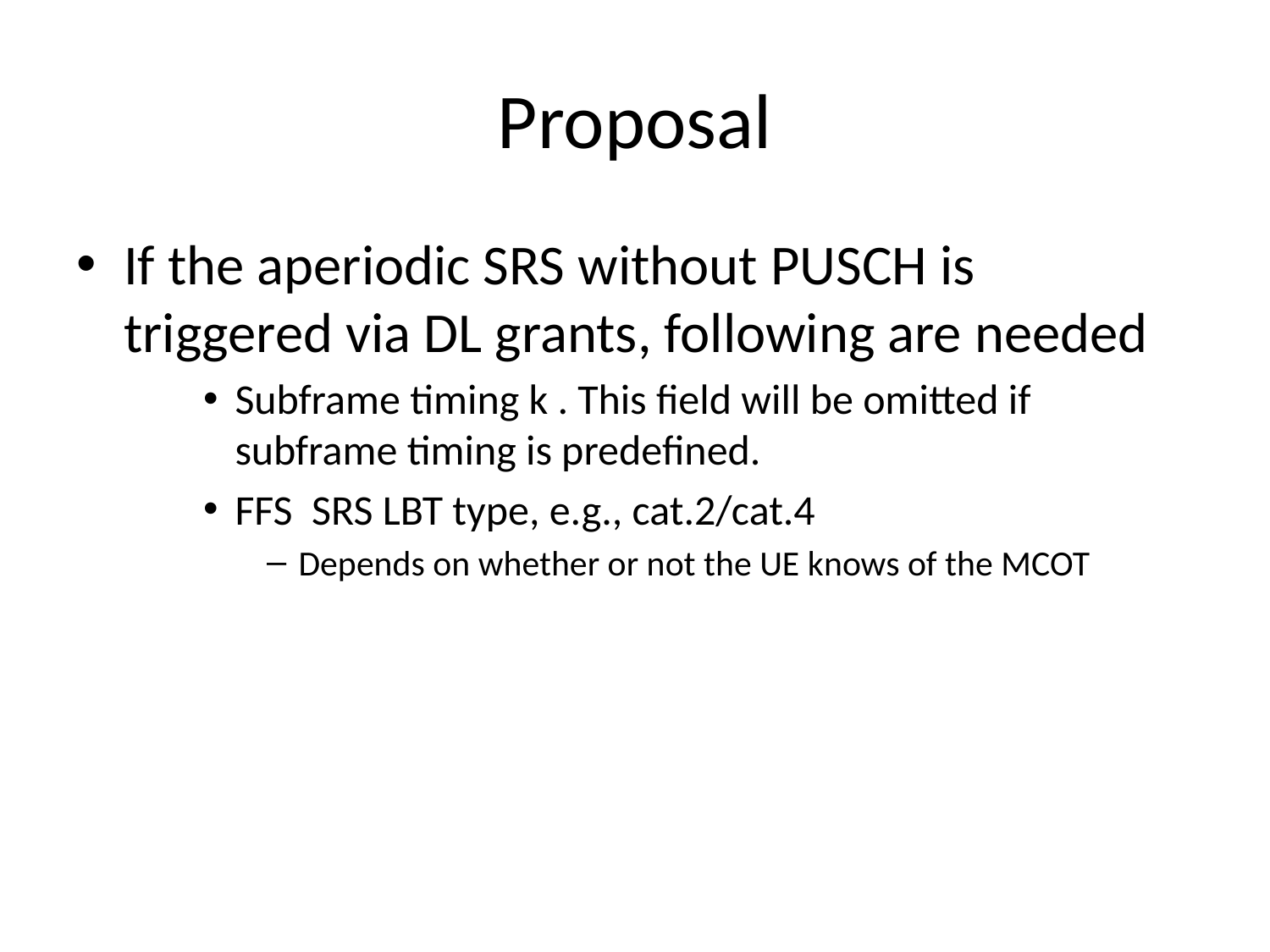

# Proposal
If the aperiodic SRS without PUSCH is triggered via DL grants, following are needed
Subframe timing k . This field will be omitted if subframe timing is predefined.
FFS  SRS LBT type, e.g., cat.2/cat.4
Depends on whether or not the UE knows of the MCOT